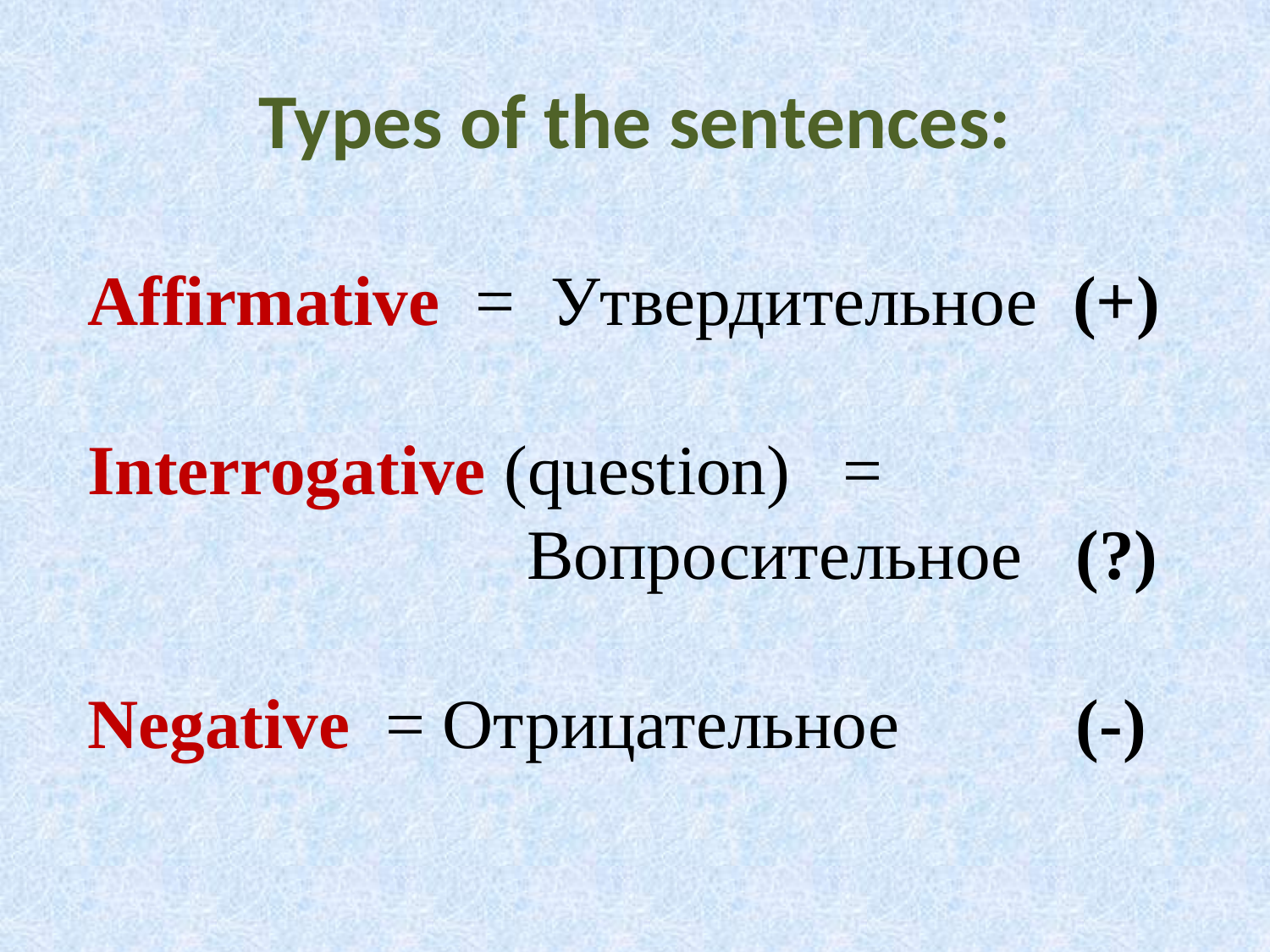

# Types of the sentences:
Affirmative  =  Утвердительное  (+)

Interrogative (question)   =
                         Вопросительное   (?)

Negative  = Отрицательное          (-)